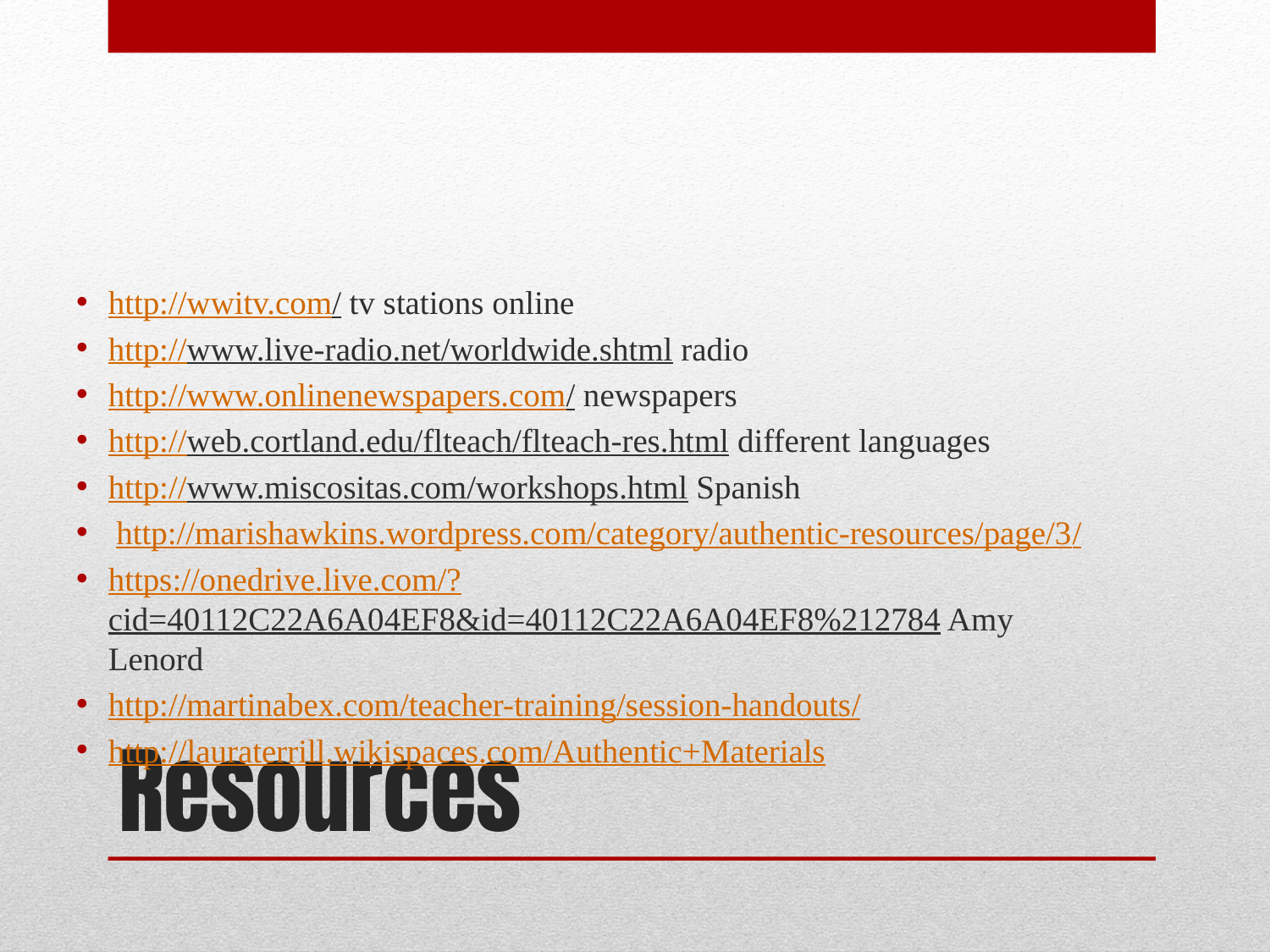

http://wwitv.com/ tv stations online
http://www.live-radio.net/worldwide.shtml radio
http://www.onlinenewspapers.com/ newspapers
http://web.cortland.edu/flteach/flteach-res.html different languages
http://www.miscositas.com/workshops.html Spanish
 http://marishawkins.wordpress.com/category/authentic-resources/page/3/
https://onedrive.live.com/?cid=40112C22A6A04EF8&id=40112C22A6A04EF8%212784 Amy Lenord
http://martinabex.com/teacher-training/session-handouts/
http://lauraterrill.wikispaces.com/Authentic+Materials

# Resources